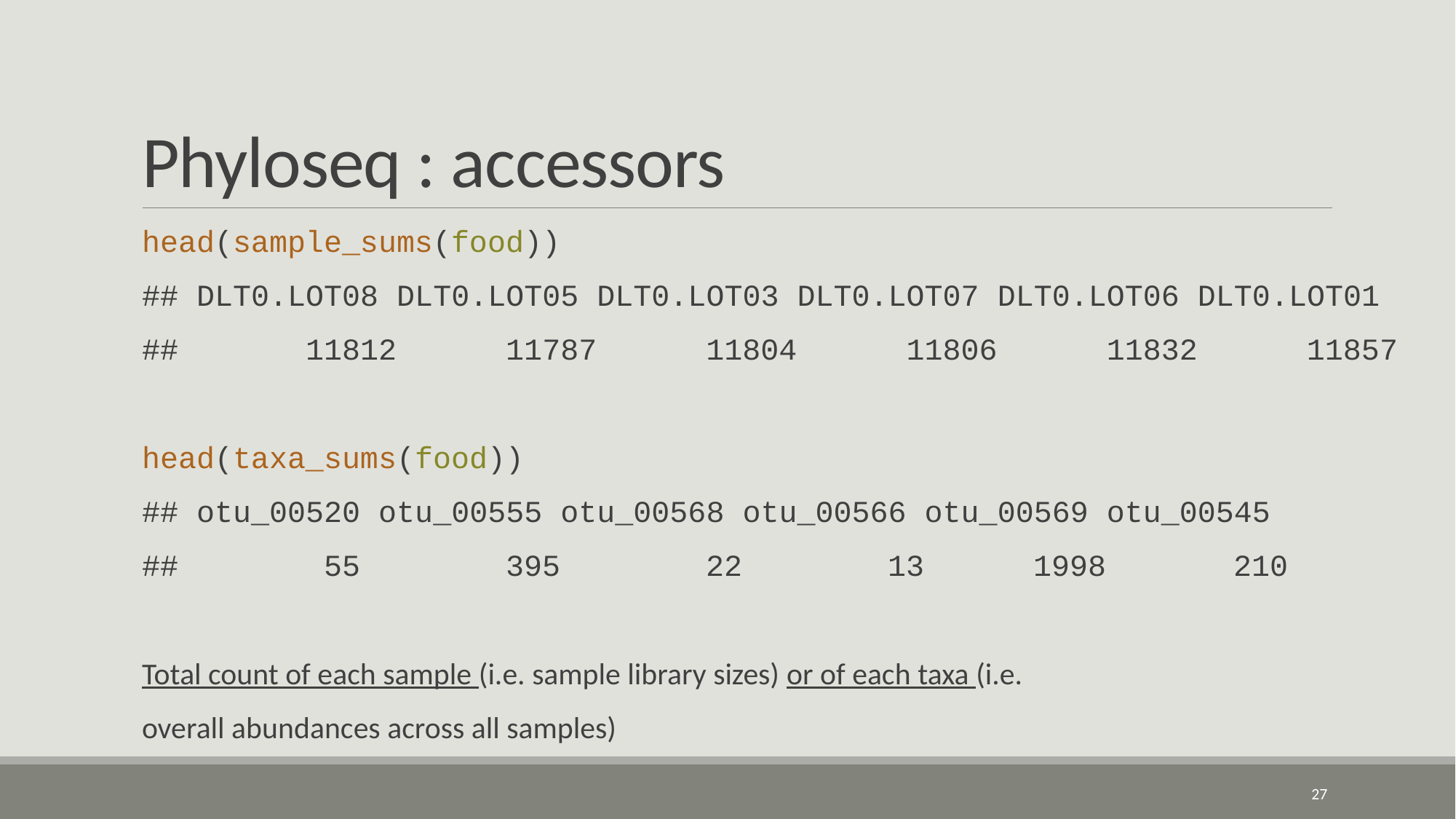

# Phyloseq : accessors
head(sample_sums(food))
## DLT0.LOT08 DLT0.LOT05 DLT0.LOT03 DLT0.LOT07 DLT0.LOT06 DLT0.LOT01
##	   11812      11787      11804      11806      11832      11857

head(taxa_sums(food))
## otu_00520 otu_00555 otu_00568 otu_00566 otu_00569 otu_00545
##        55 	  395 	 22	     13 	 1998 	210

Total count of each sample (i.e. sample library sizes) or of each taxa (i.e.
overall abundances across all samples)
27